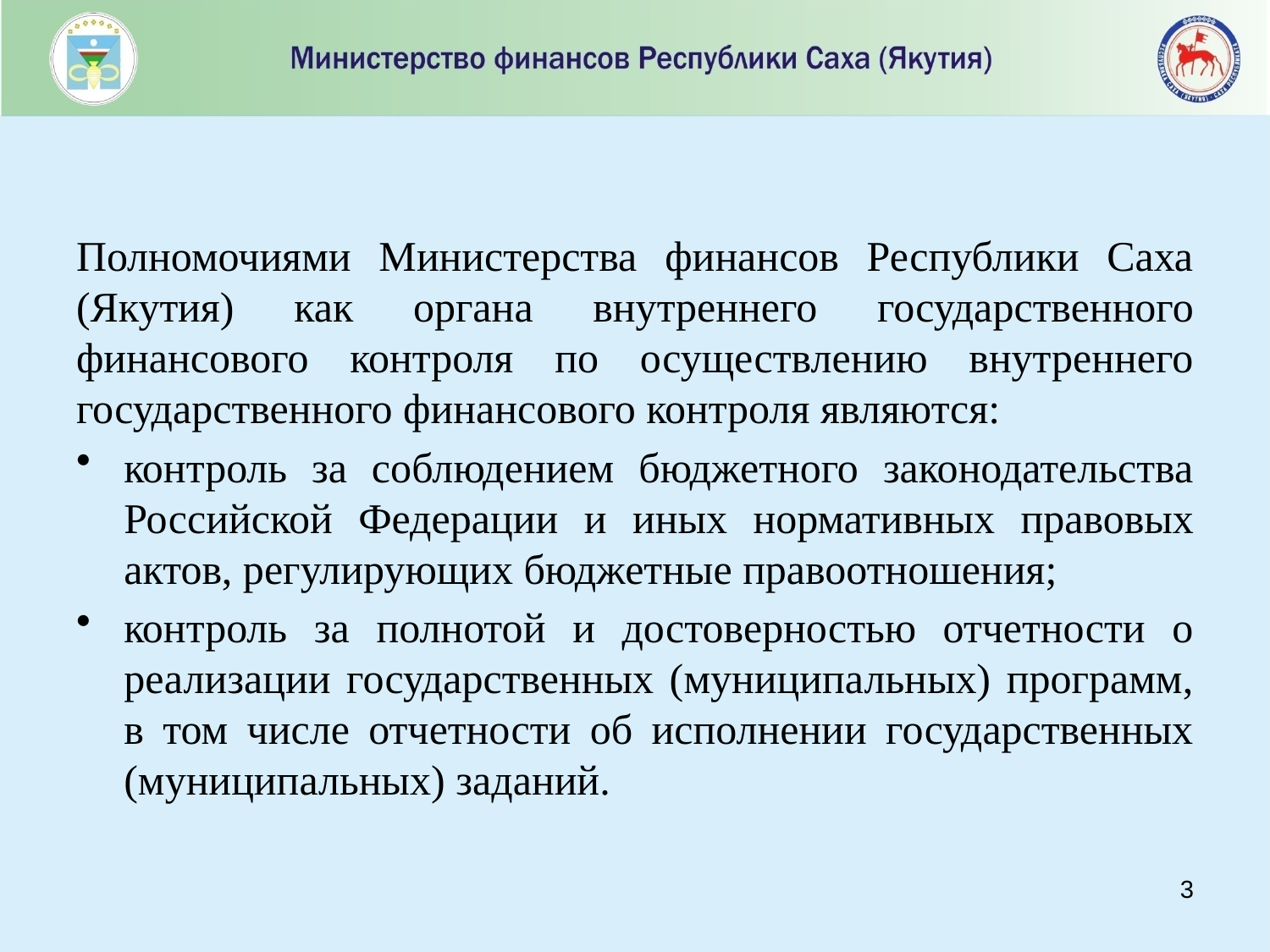

#
Полномочиями Министерства финансов Республики Саха (Якутия) как органа внутреннего государственного финансового контроля по осуществлению внутреннего государственного финансового контроля являются:
контроль за соблюдением бюджетного законодательства Российской Федерации и иных нормативных правовых актов, регулирующих бюджетные правоотношения;
контроль за полнотой и достоверностью отчетности о реализации государственных (муниципальных) программ, в том числе отчетности об исполнении государственных (муниципальных) заданий.

3